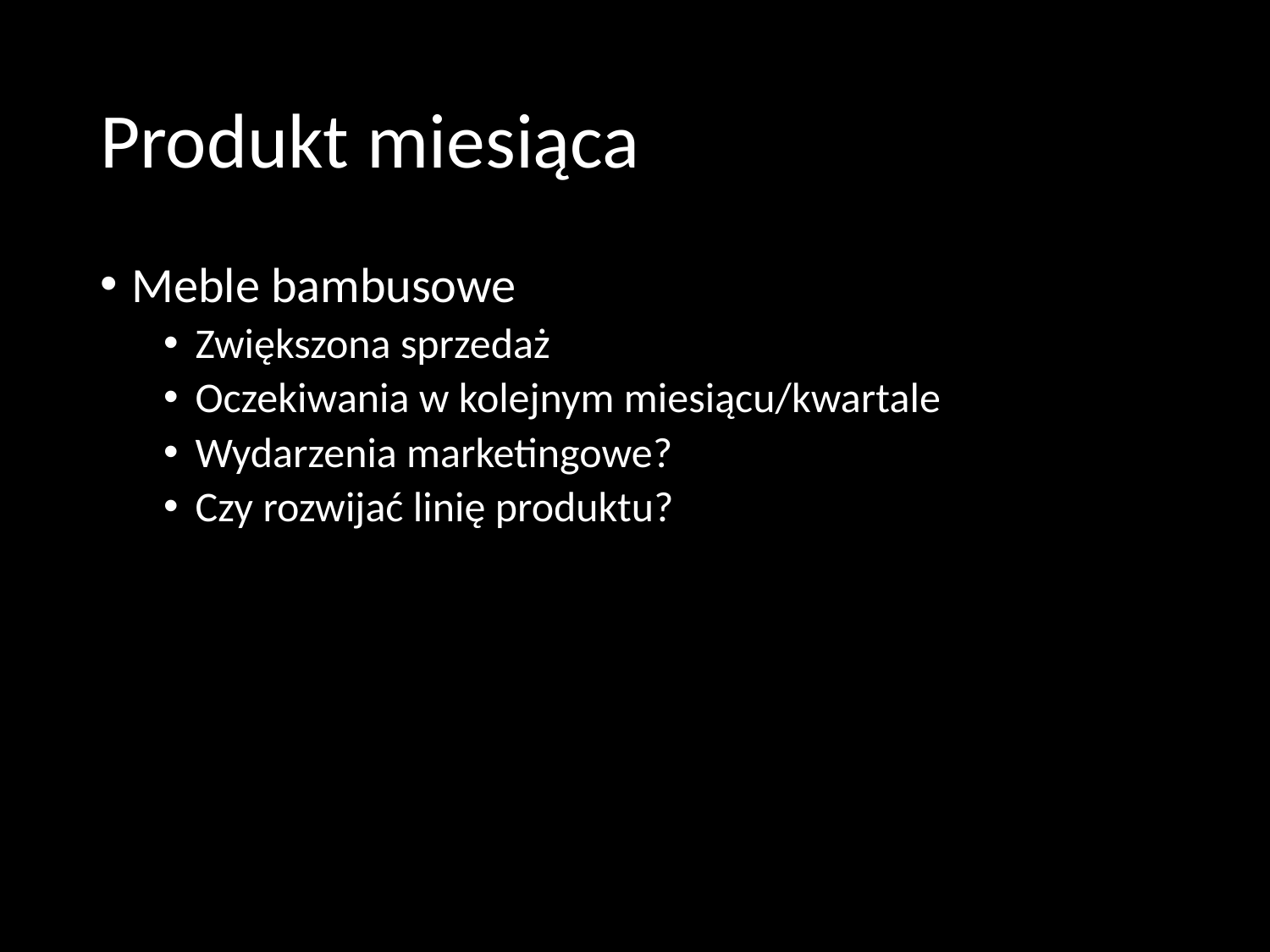

# Produkt miesiąca
Meble bambusowe
Zwiększona sprzedaż
Oczekiwania w kolejnym miesiącu/kwartale
Wydarzenia marketingowe?
Czy rozwijać linię produktu?